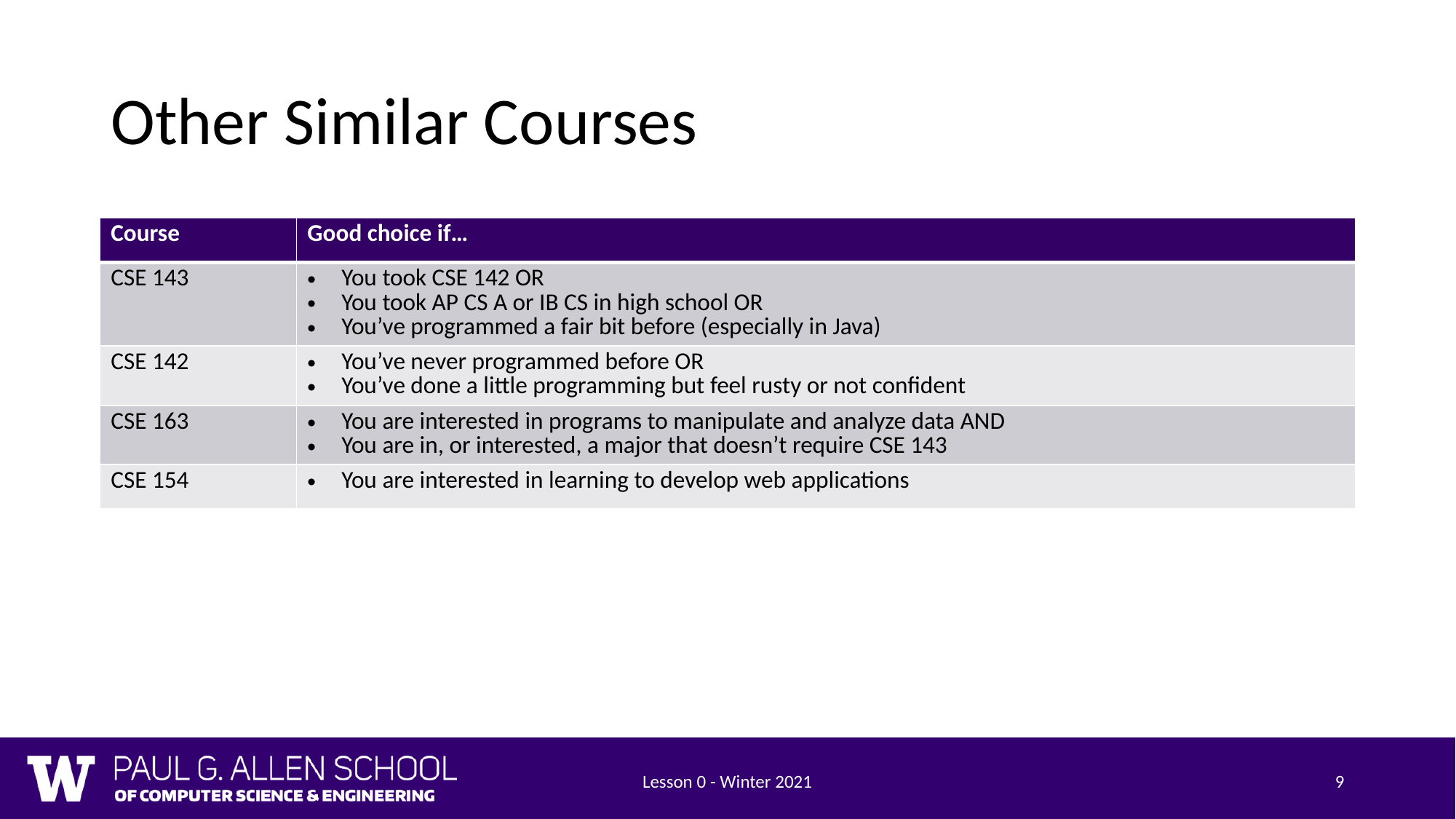

# Other Similar Courses
| Course | Good choice if… |
| --- | --- |
| CSE 143 | You took CSE 142 OR You took AP CS A or IB CS in high school OR You’ve programmed a fair bit before (especially in Java) |
| CSE 142 | You’ve never programmed before OR You’ve done a little programming but feel rusty or not confident |
| CSE 163 | You are interested in programs to manipulate and analyze data AND You are in, or interested, a major that doesn’t require CSE 143 |
| CSE 154 | You are interested in learning to develop web applications |
Lesson 0 - Winter 2021
9